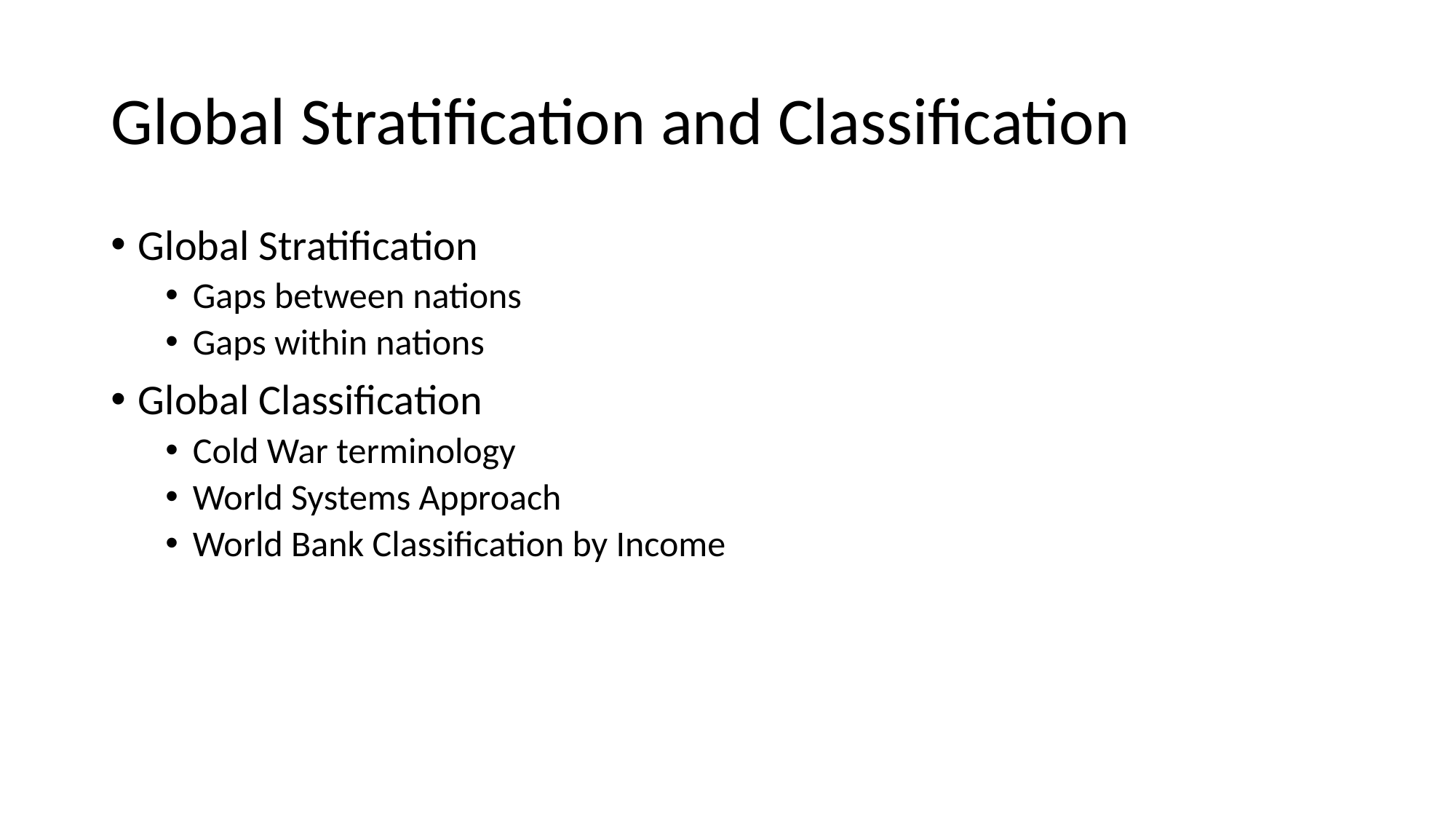

# Global Stratification and Classification
Global Stratification
Gaps between nations
Gaps within nations
Global Classification
Cold War terminology
World Systems Approach
World Bank Classification by Income